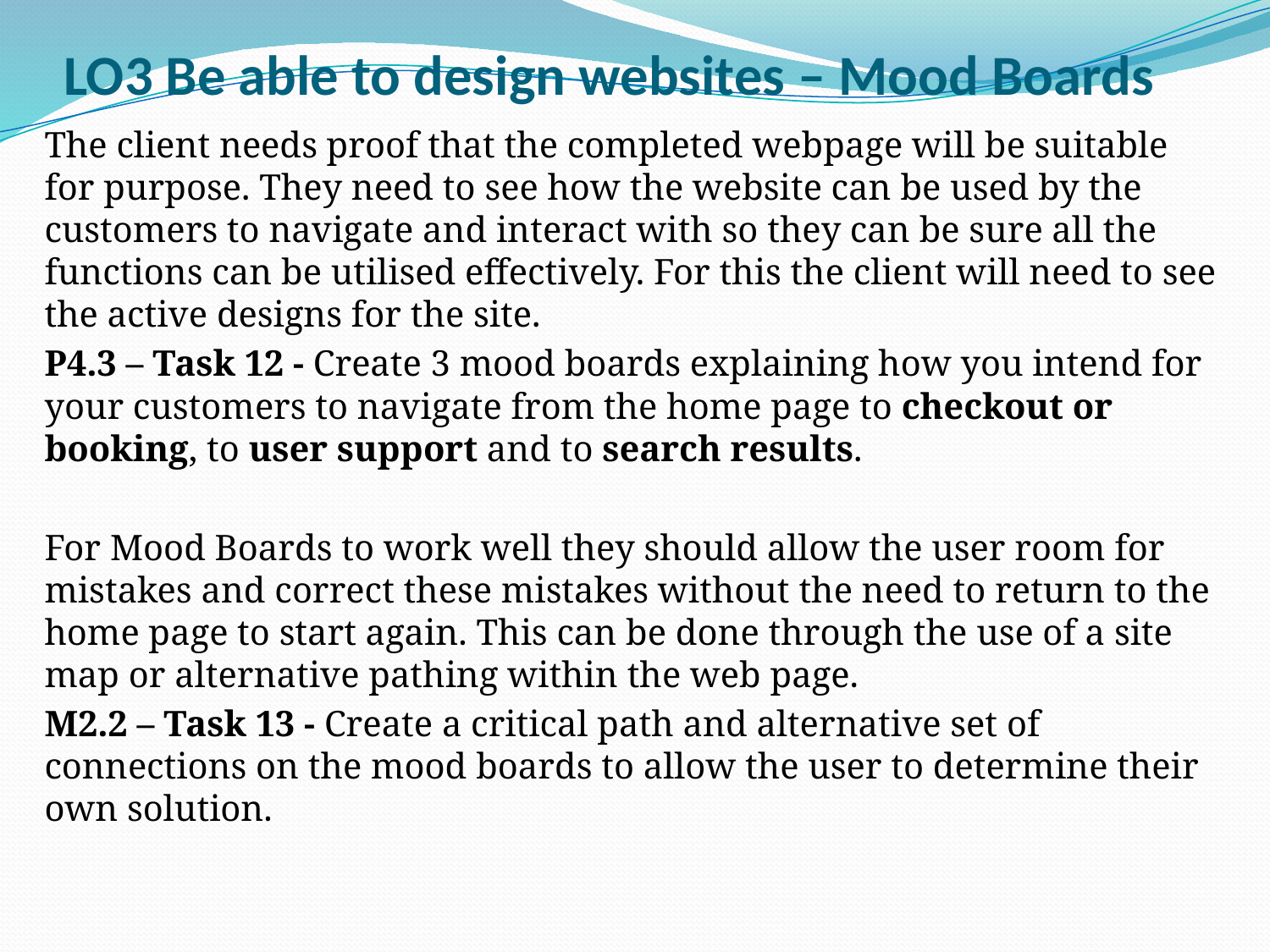

# LO3 Be able to design websites – Mood Boards
The client needs proof that the completed webpage will be suitable for purpose. They need to see how the website can be used by the customers to navigate and interact with so they can be sure all the functions can be utilised effectively. For this the client will need to see the active designs for the site.
P4.3 – Task 12 - Create 3 mood boards explaining how you intend for your customers to navigate from the home page to checkout or booking, to user support and to search results.

For Mood Boards to work well they should allow the user room for mistakes and correct these mistakes without the need to return to the home page to start again. This can be done through the use of a site map or alternative pathing within the web page.
M2.2 – Task 13 - Create a critical path and alternative set of connections on the mood boards to allow the user to determine their own solution.